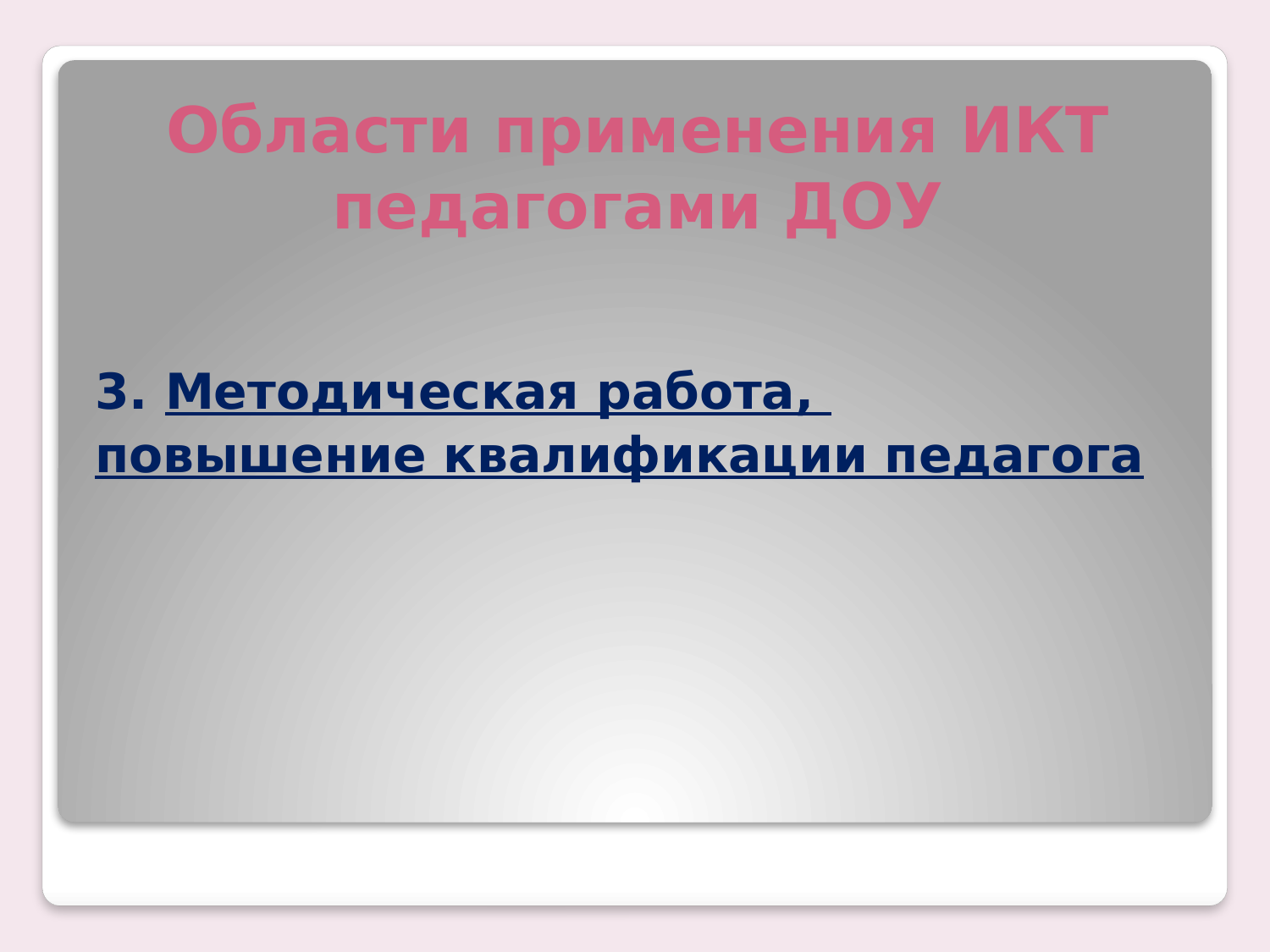

# Области применения ИКТ педагогами ДОУ
3. Методическая работа,
повышение квалификации педагога